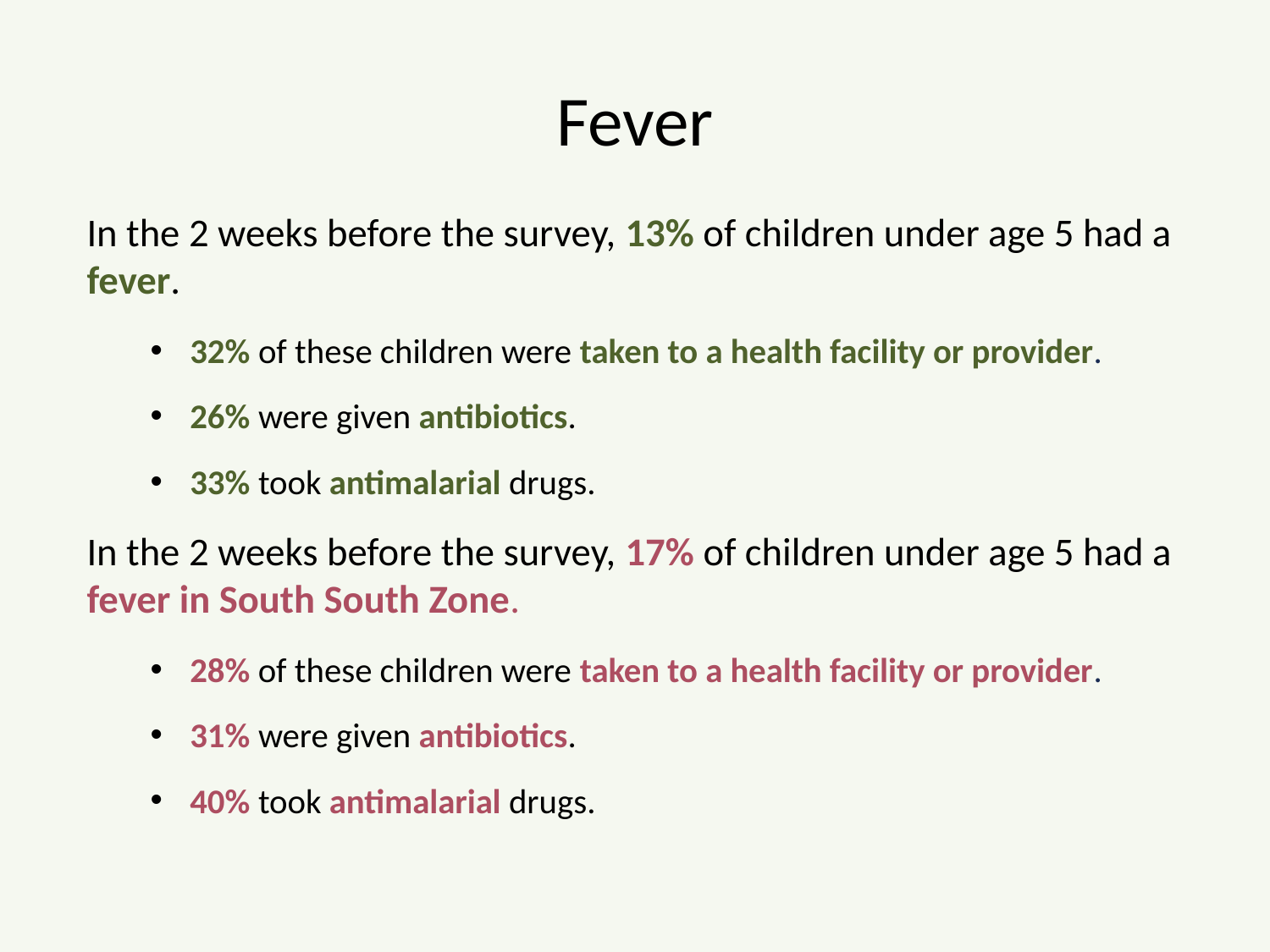

# Fever
In the 2 weeks before the survey, 13% of children under age 5 had a fever.
32% of these children were taken to a health facility or provider.
26% were given antibiotics.
33% took antimalarial drugs.
In the 2 weeks before the survey, 17% of children under age 5 had a fever in South South Zone.
28% of these children were taken to a health facility or provider.
31% were given antibiotics.
40% took antimalarial drugs.